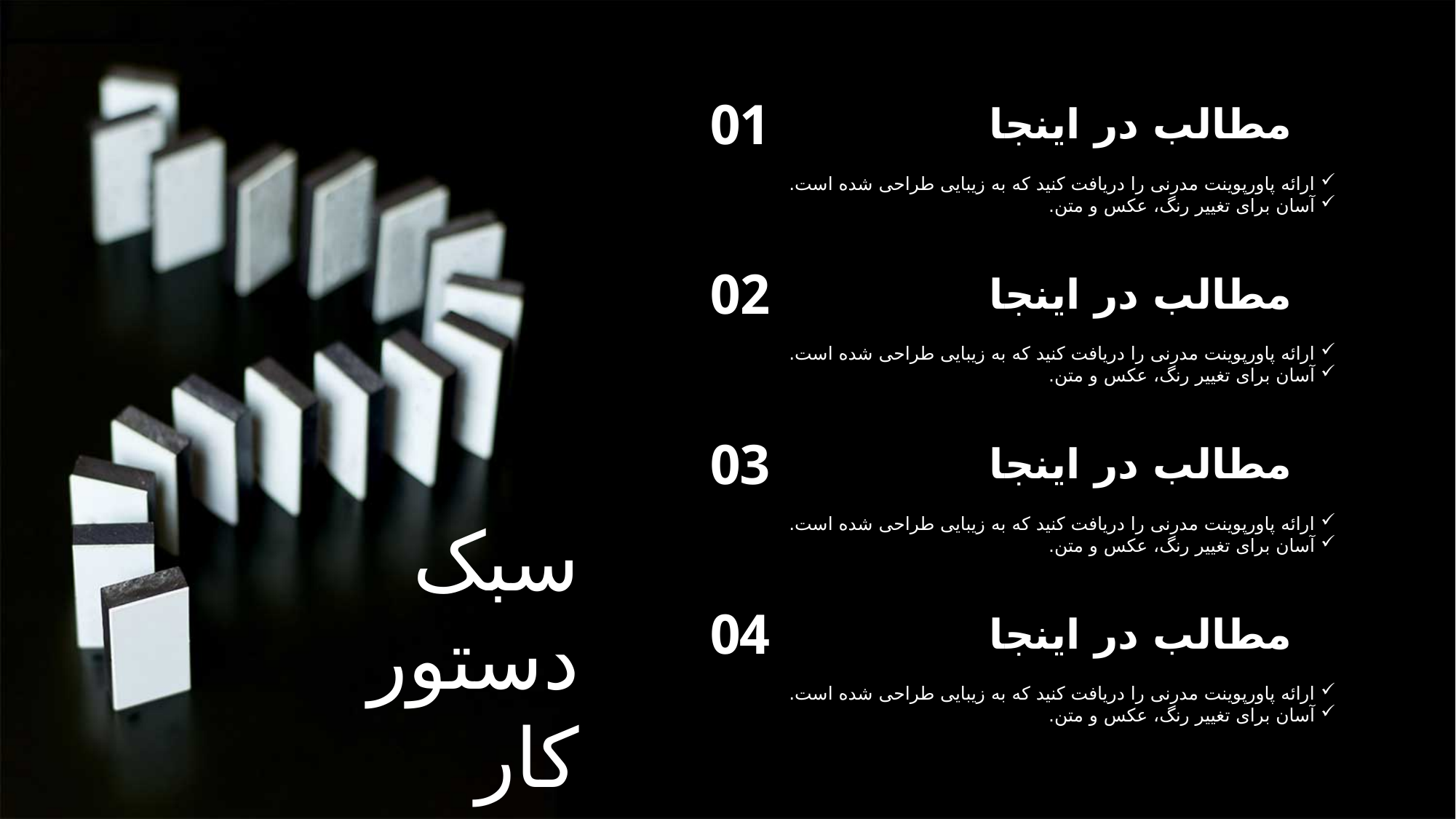

01
مطالب در اینجا
ارائه پاورپوینت مدرنی را دریافت کنید که به زیبایی طراحی شده است.
آسان برای تغییر رنگ، عکس و متن.
02
مطالب در اینجا
ارائه پاورپوینت مدرنی را دریافت کنید که به زیبایی طراحی شده است.
آسان برای تغییر رنگ، عکس و متن.
03
مطالب در اینجا
ارائه پاورپوینت مدرنی را دریافت کنید که به زیبایی طراحی شده است.
آسان برای تغییر رنگ، عکس و متن.
04
مطالب در اینجا
ارائه پاورپوینت مدرنی را دریافت کنید که به زیبایی طراحی شده است.
آسان برای تغییر رنگ، عکس و متن.
سبک
دستور کار